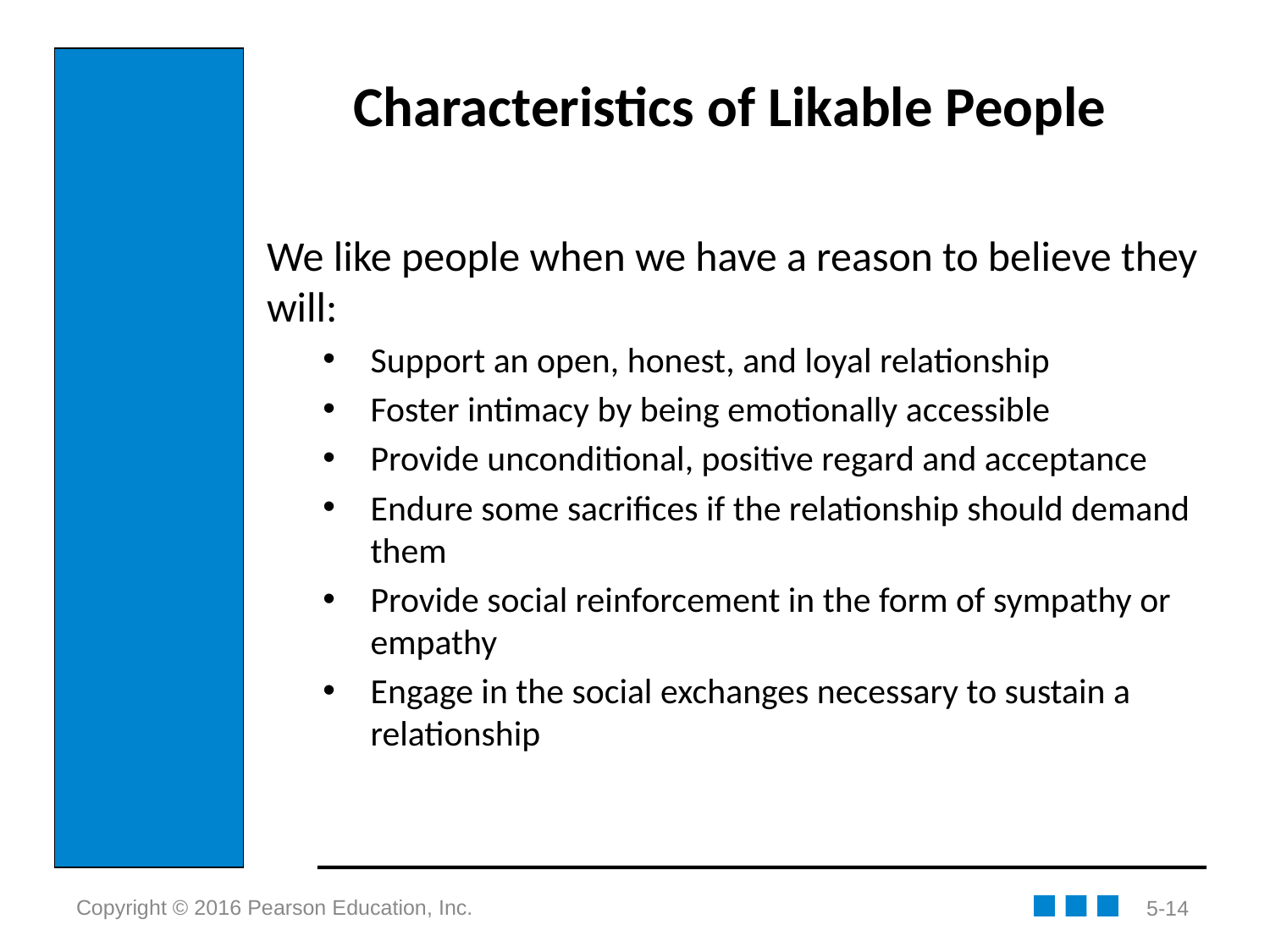

# Characteristics of Likable People

We like people when we have a reason to believe they will:
Support an open, honest, and loyal relationship
Foster intimacy by being emotionally accessible
Provide unconditional, positive regard and acceptance
Endure some sacrifices if the relationship should demand them
Provide social reinforcement in the form of sympathy or empathy
Engage in the social exchanges necessary to sustain a relationship

5-14
Copyright © 2016 Pearson Education, Inc.